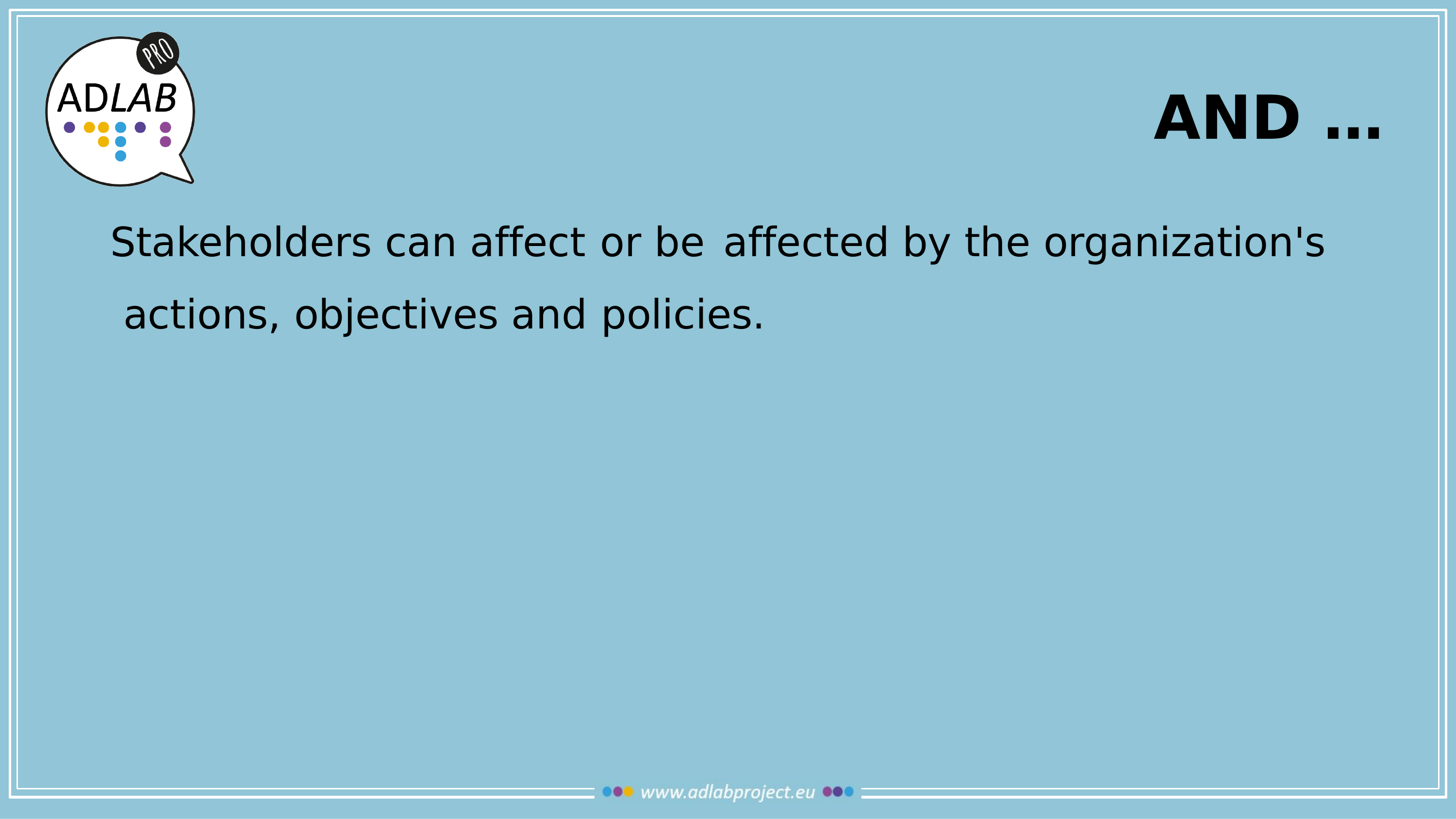

AND …
Stakeholders can affect or be	affected by the organization's  actions, objectives and policies.